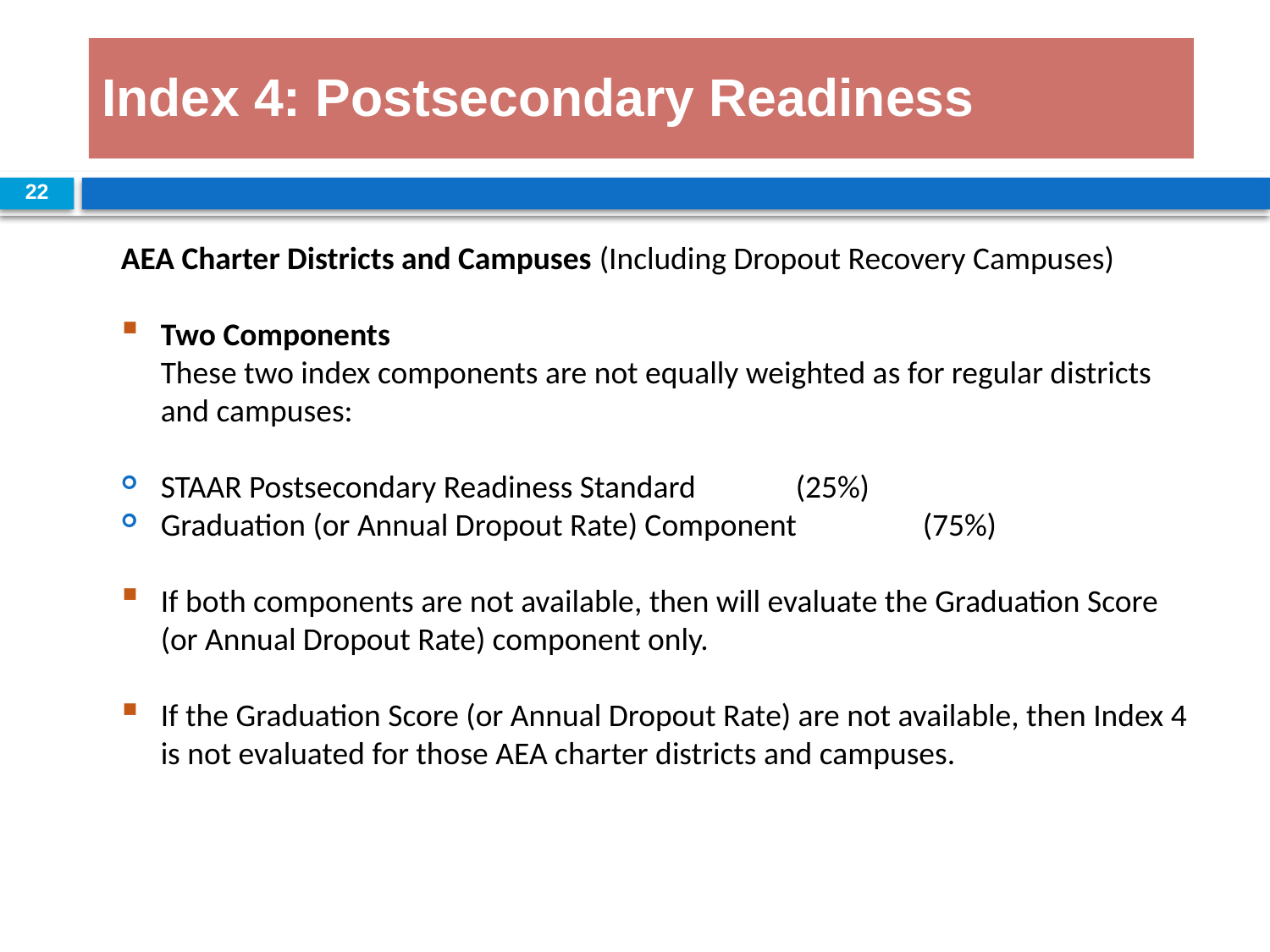

# Index 4: Postsecondary Readiness
22
AEA Charter Districts and Campuses (Including Dropout Recovery Campuses)

Two Components
These two index components are not equally weighted as for regular districts
and campuses:

STAAR Postsecondary Readiness Standard 	(25%)
Graduation (or Annual Dropout Rate) Component	(75%)

If both components are not available, then will evaluate the Graduation Score
(or Annual Dropout Rate) component only.

If the Graduation Score (or Annual Dropout Rate) are not available, then Index 4
is not evaluated for those AEA charter districts and campuses.